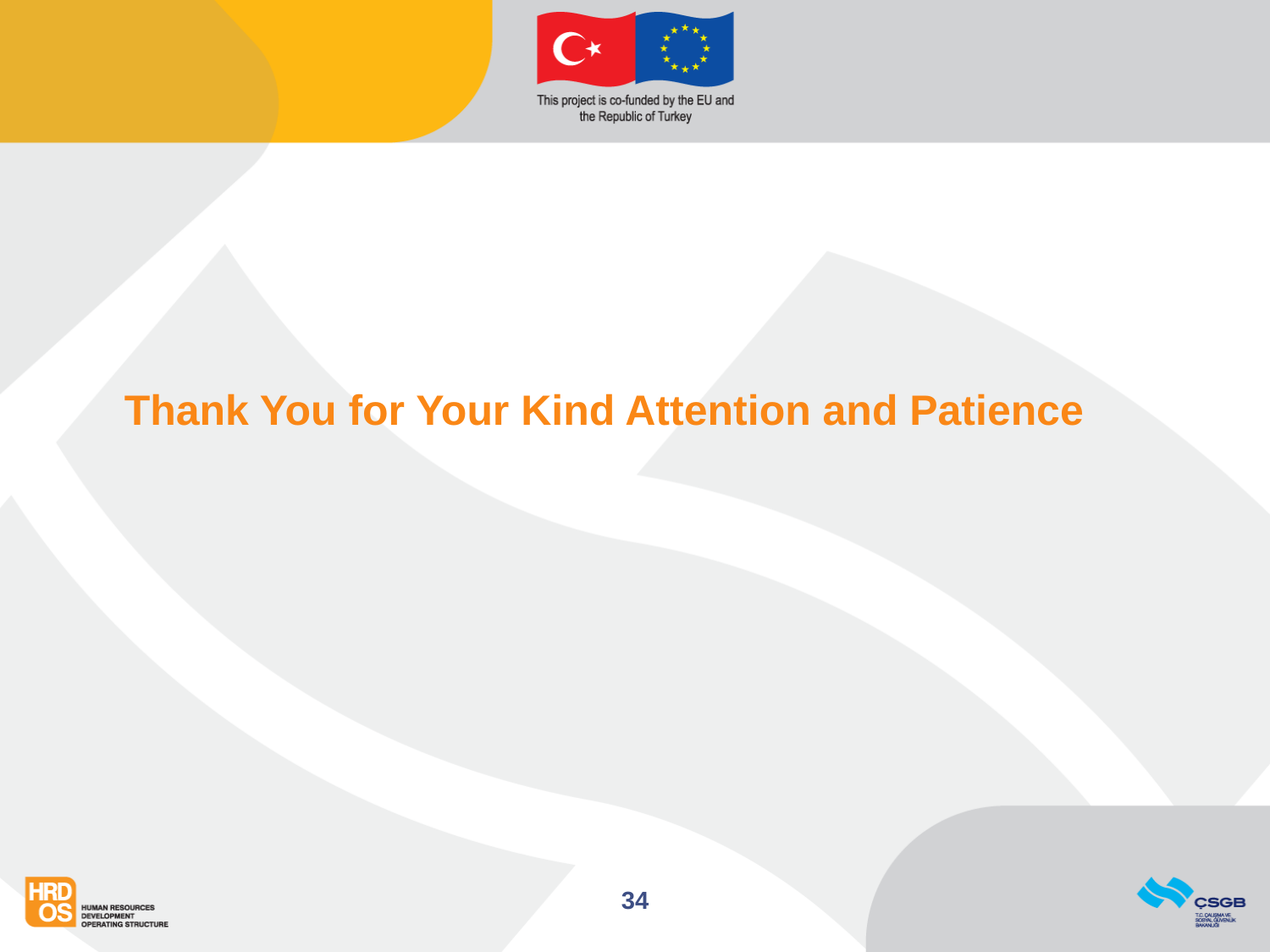

# Thank You for Your Kind Attention and Patience
34